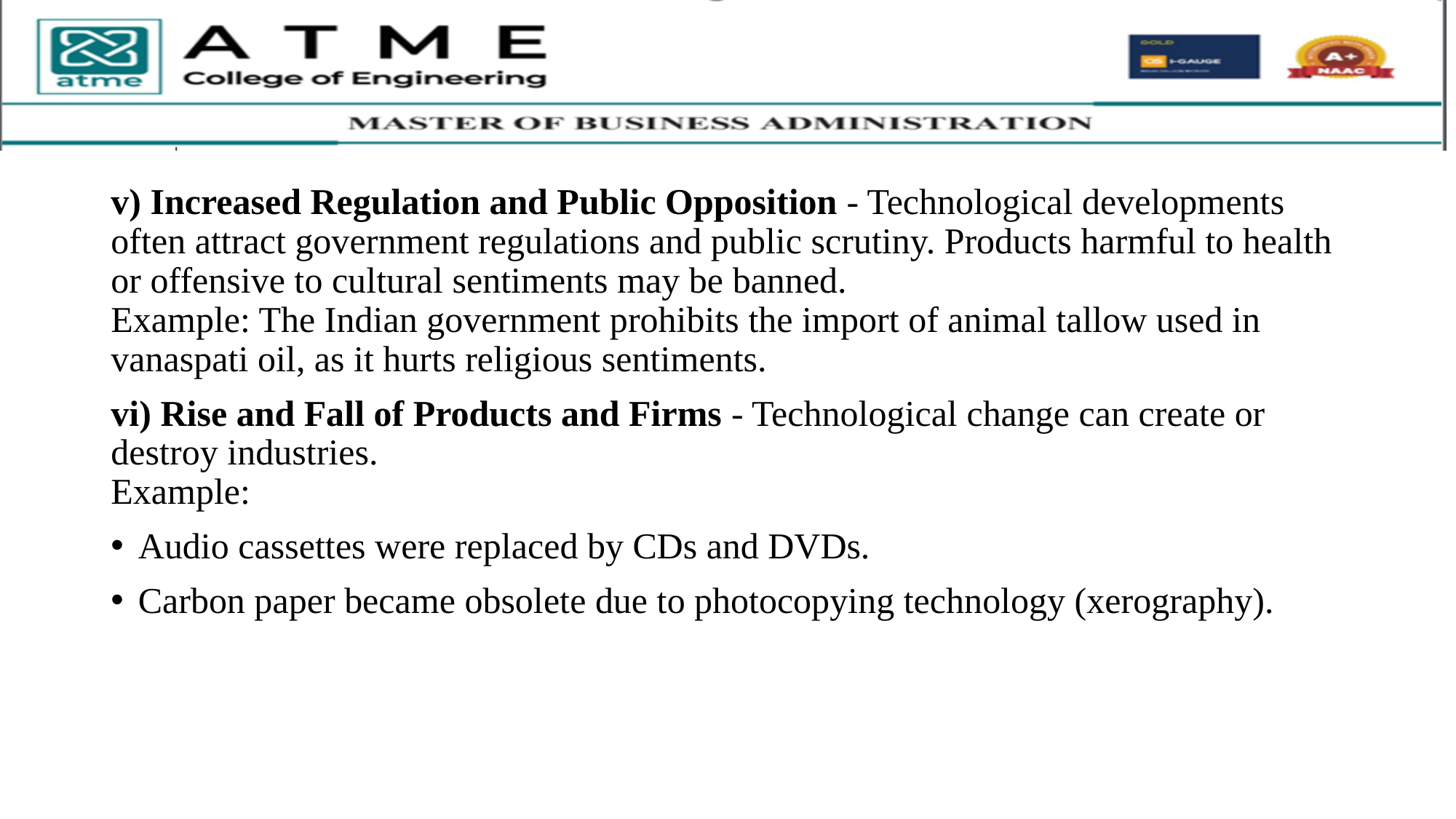

v) Increased Regulation and Public Opposition - Technological developments often attract government regulations and public scrutiny. Products harmful to health or offensive to cultural sentiments may be banned.
Example: The Indian government prohibits the import of animal tallow used in vanaspati oil, as it hurts religious sentiments.
vi) Rise and Fall of Products and Firms - Technological change can create or destroy industries.
Example:
Audio cassettes were replaced by CDs and DVDs.
Carbon paper became obsolete due to photocopying technology (xerography).